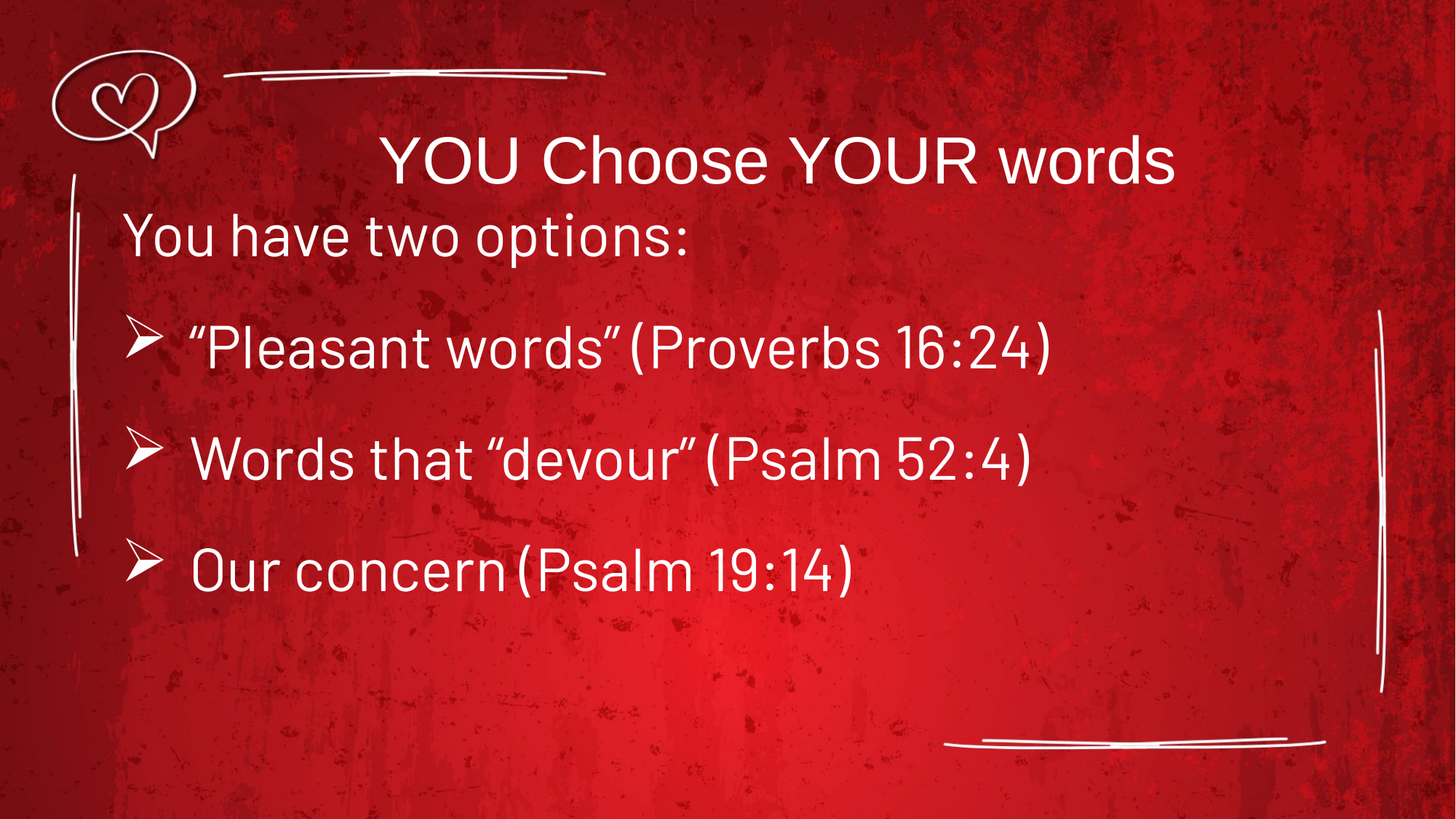

# YOU Choose YOUR words
You have two options:
“Pleasant words” (Proverbs 16:24)
Words that “devour” (Psalm 52:4)
Our concern (Psalm 19:14)